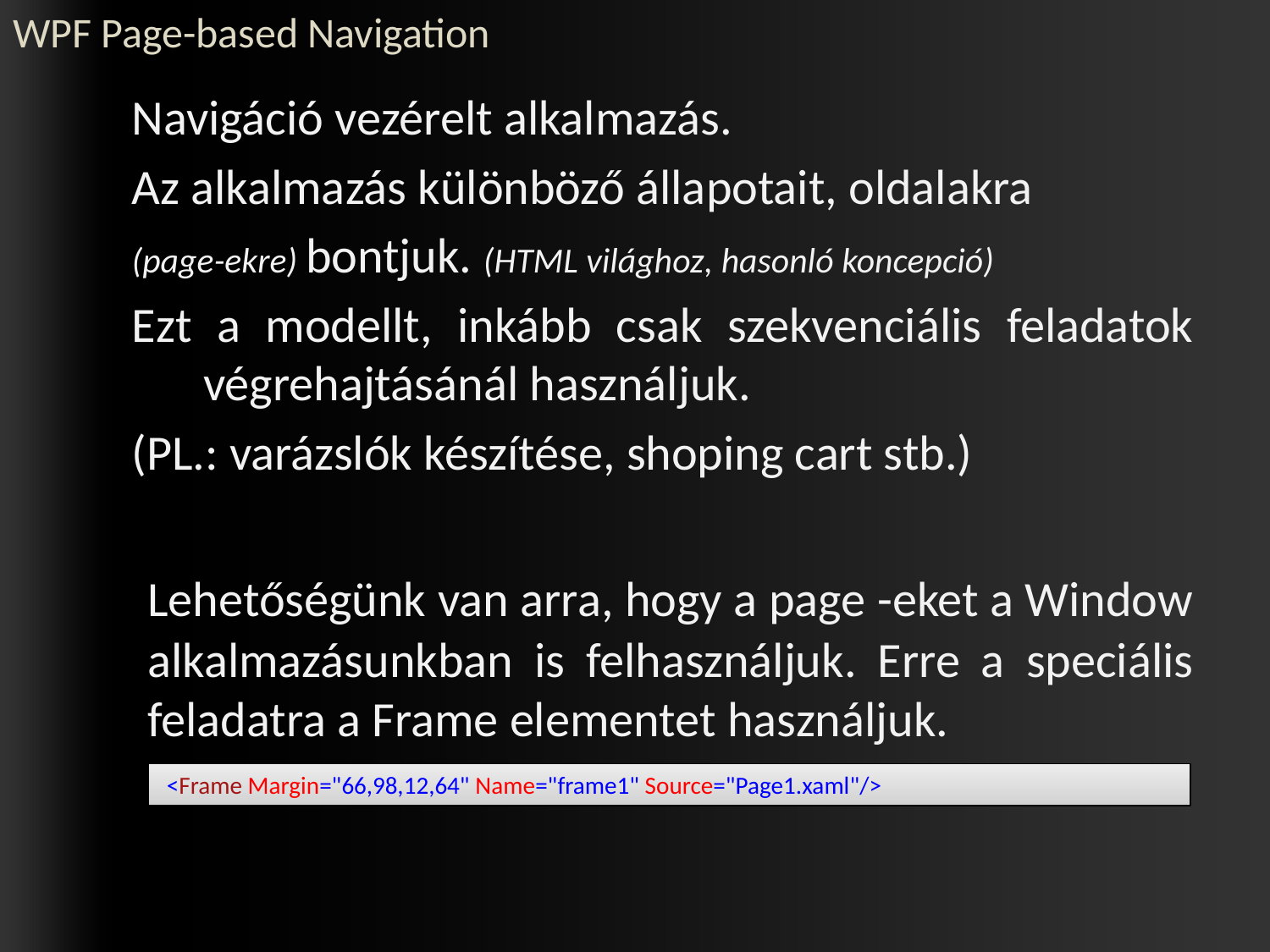

# WPF Page-based Navigation
Navigáció vezérelt alkalmazás.
Az alkalmazás különböző állapotait, oldalakra
(page-ekre) bontjuk. (HTML világhoz, hasonló koncepció)
Ezt a modellt, inkább csak szekvenciális feladatok végrehajtásánál használjuk.
(PL.: varázslók készítése, shoping cart stb.)

	Lehetőségünk van arra, hogy a page -eket a Window alkalmazásunkban is felhasználjuk. Erre a speciális feladatra a Frame elementet használjuk.
 <Frame Margin="66,98,12,64" Name="frame1" Source="Page1.xaml"/>